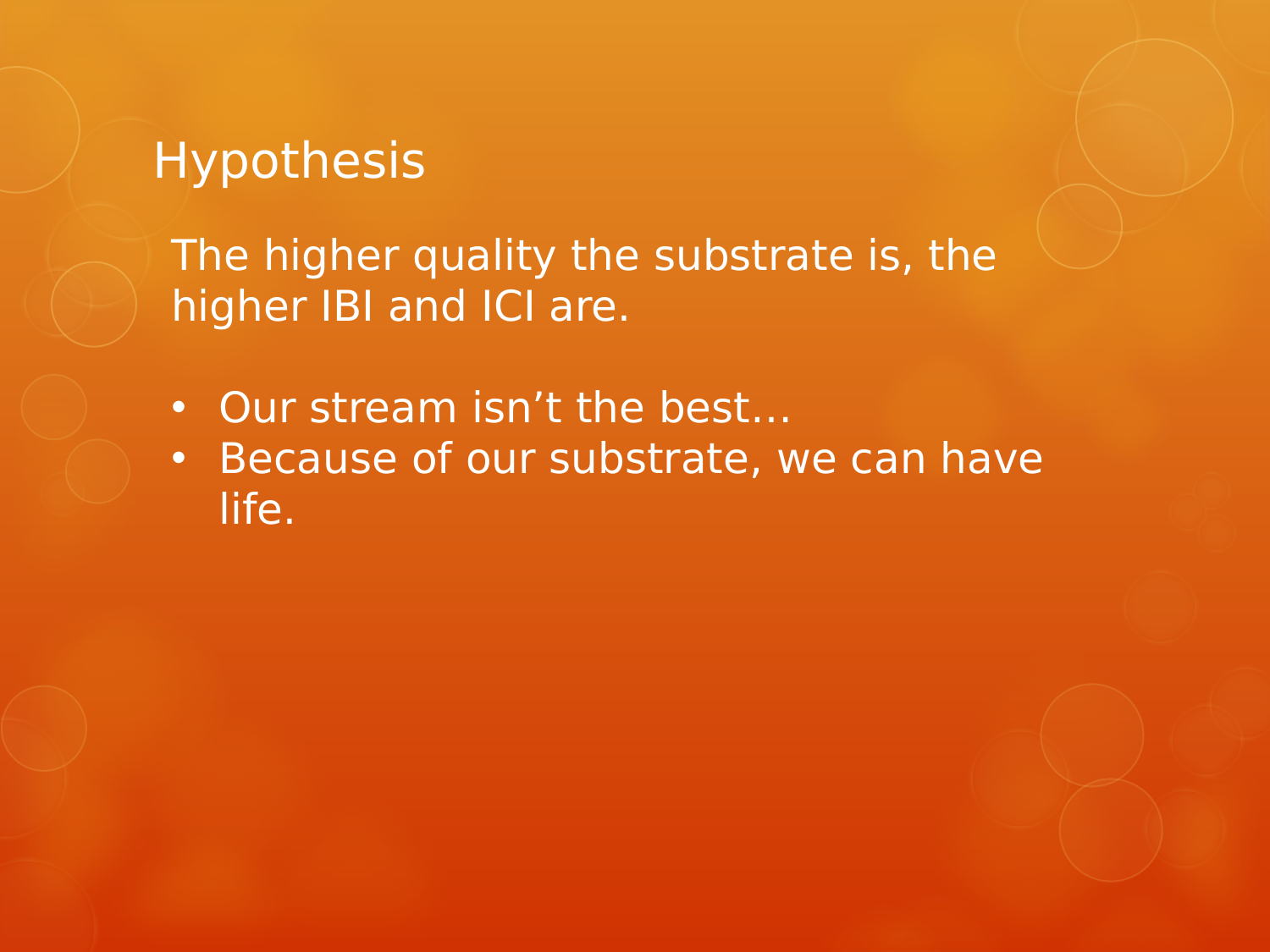

# Hypothesis
The higher quality the substrate is, the higher IBI and ICI are.

Our stream isn’t the best…
Because of our substrate, we can have life.